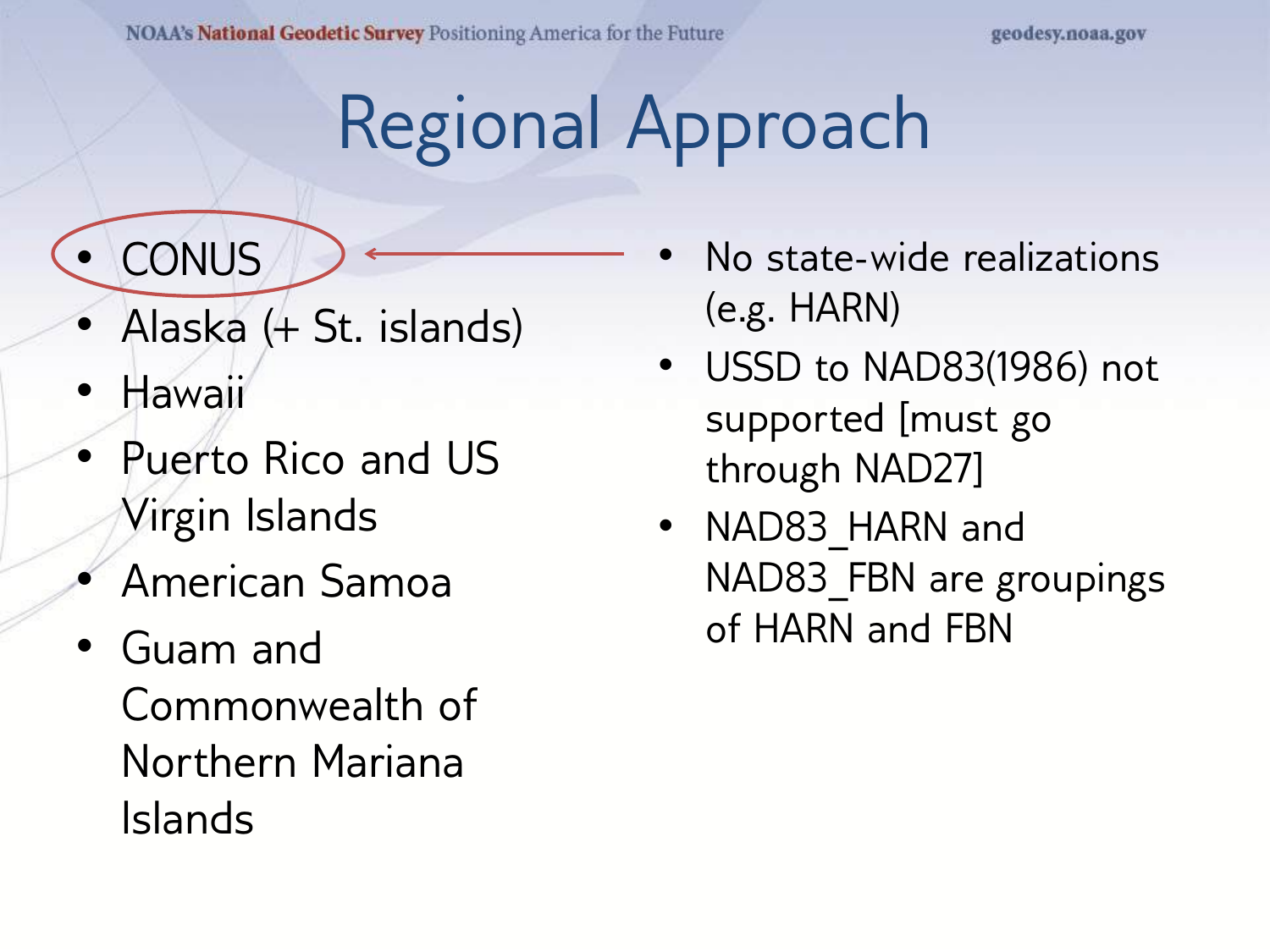

# Regional Approach

CONUS
Alaska (+ St. islands)
Hawaii
Puerto Rico and US Virgin Islands
American Samoa
Guam and Commonwealth of Northern Mariana Islands
No state-wide realizations (e.g. HARN)
USSD to NAD83(1986) not supported [must go through NAD27]
NAD83_HARN and NAD83_FBN are groupings of HARN and FBN